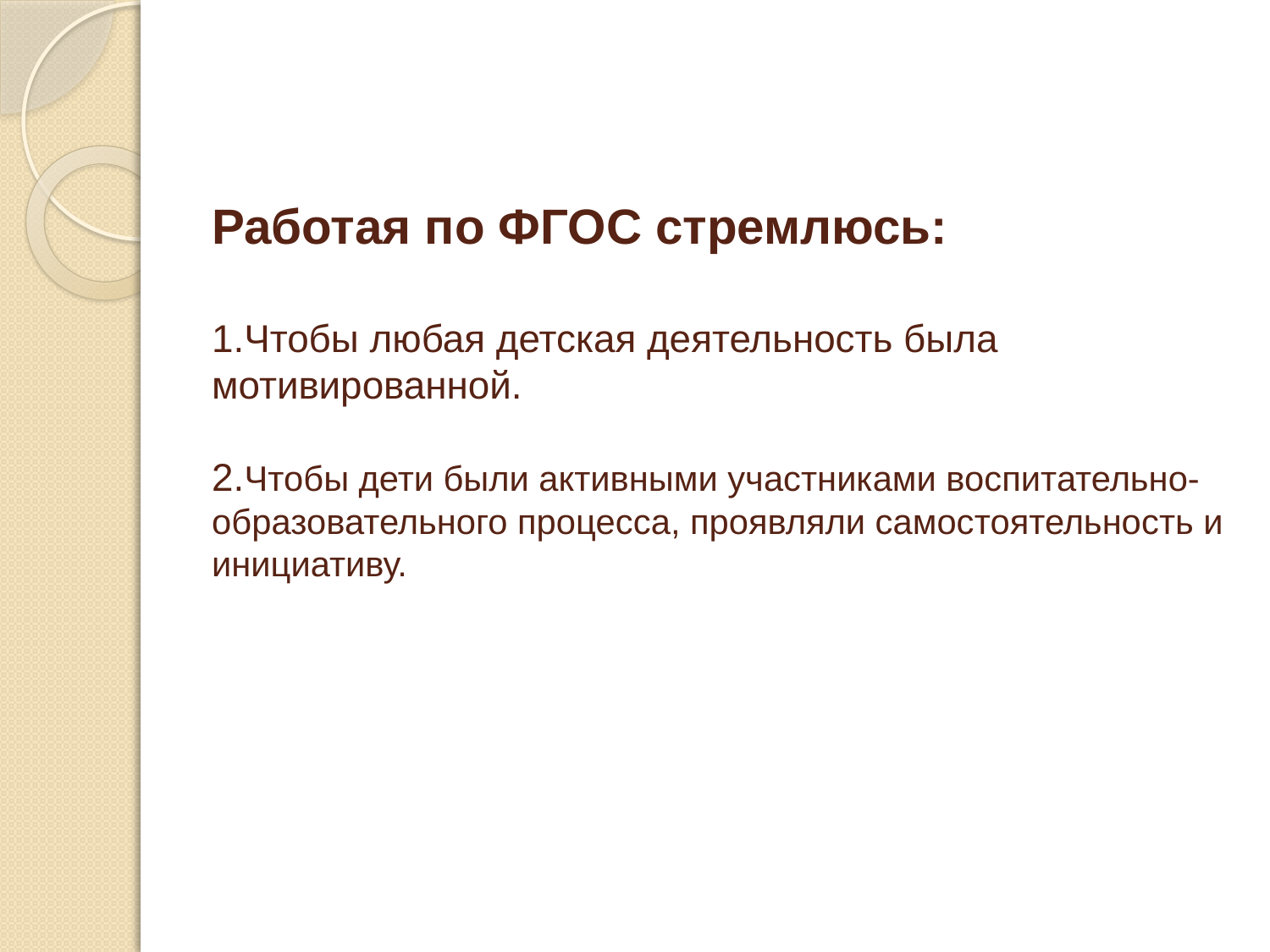

# Работая по ФГОС стремлюсь: 1.Чтобы любая детская деятельность была мотивированной. 2.Чтобы дети были активными участниками воспитательно-образовательного процесса, проявляли самостоятельность и инициативу.